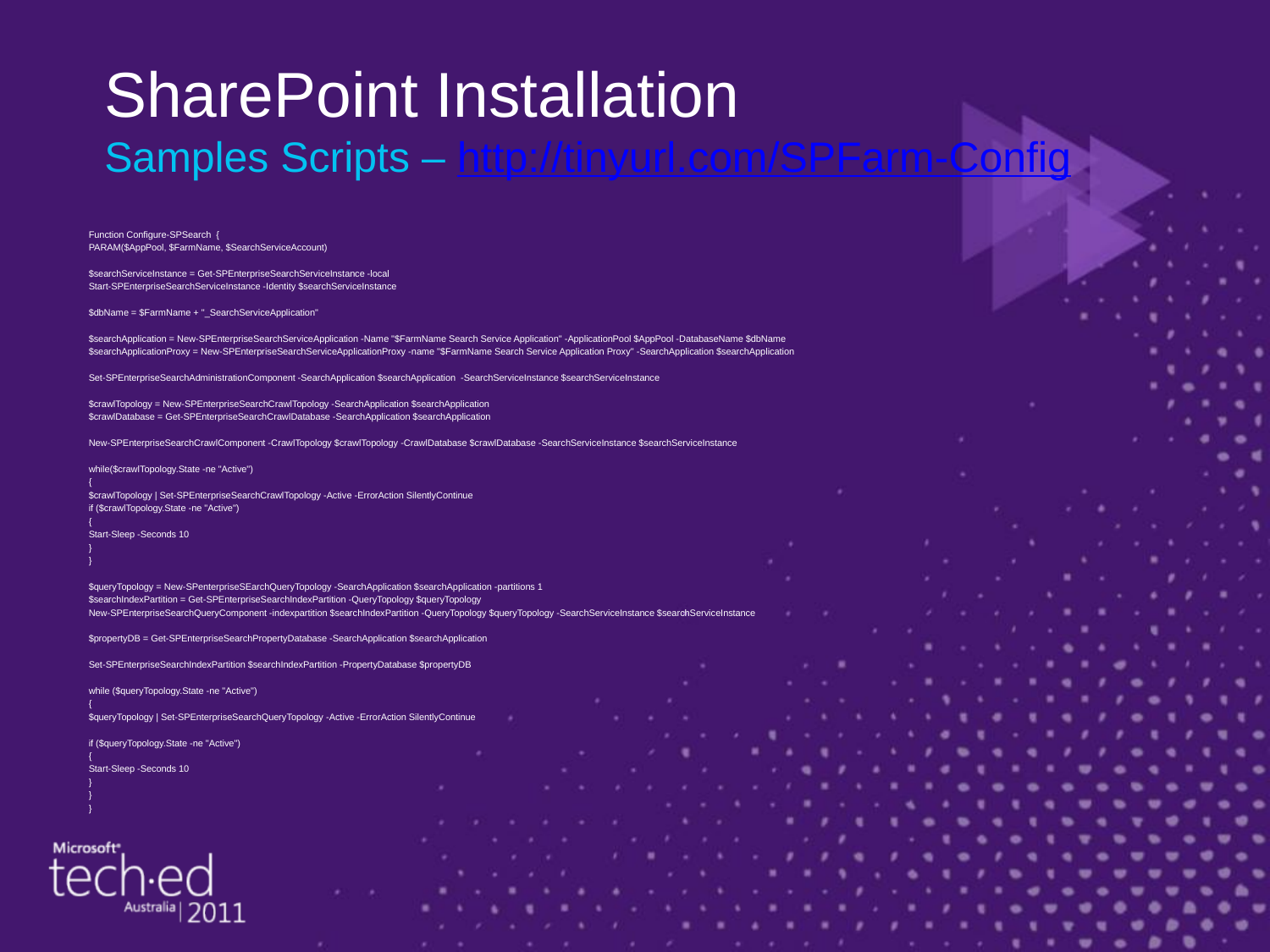

# SharePoint Installation Samples Scripts – http://tinyurl.com/SPFarm-Config
Function Configure-SPSearch  {
	PARAM($AppPool, $FarmName, $SearchServiceAccount)

	$searchServiceInstance = Get-SPEnterpriseSearchServiceInstance -local
	Start-SPEnterpriseSearchServiceInstance -Identity $searchServiceInstance

	$dbName = $FarmName + "_SearchServiceApplication"

	$searchApplication = New-SPEnterpriseSearchServiceApplication -Name "$FarmName Search Service Application" -ApplicationPool $AppPool -DatabaseName $dbName
	$searchApplicationProxy = New-SPEnterpriseSearchServiceApplicationProxy -name "$FarmName Search Service Application Proxy" -SearchApplication $searchApplication

	Set-SPEnterpriseSearchAdministrationComponent -SearchApplication $searchApplication  -SearchServiceInstance $searchServiceInstance

	$crawlTopology = New-SPEnterpriseSearchCrawlTopology -SearchApplication $searchApplication
	$crawlDatabase = Get-SPEnterpriseSearchCrawlDatabase -SearchApplication $searchApplication

	New-SPEnterpriseSearchCrawlComponent -CrawlTopology $crawlTopology -CrawlDatabase $crawlDatabase -SearchServiceInstance $searchServiceInstance

	while($crawlTopology.State -ne "Active")
	{
		$crawlTopology | Set-SPEnterpriseSearchCrawlTopology -Active -ErrorAction SilentlyContinue
		if ($crawlTopology.State -ne "Active")
		{
			Start-Sleep -Seconds 10
		}
	}

	$queryTopology = New-SPenterpriseSEarchQueryTopology -SearchApplication $searchApplication -partitions 1
	$searchIndexPartition = Get-SPEnterpriseSearchIndexPartition -QueryTopology $queryTopology
	New-SPEnterpriseSearchQueryComponent -indexpartition $searchIndexPartition -QueryTopology $queryTopology -SearchServiceInstance $searchServiceInstance

	$propertyDB = Get-SPEnterpriseSearchPropertyDatabase -SearchApplication $searchApplication

	Set-SPEnterpriseSearchIndexPartition $searchIndexPartition -PropertyDatabase $propertyDB

	while ($queryTopology.State -ne "Active")
	{
		$queryTopology | Set-SPEnterpriseSearchQueryTopology -Active -ErrorAction SilentlyContinue

		if ($queryTopology.State -ne "Active")
		{
			Start-Sleep -Seconds 10
		}
	}
}